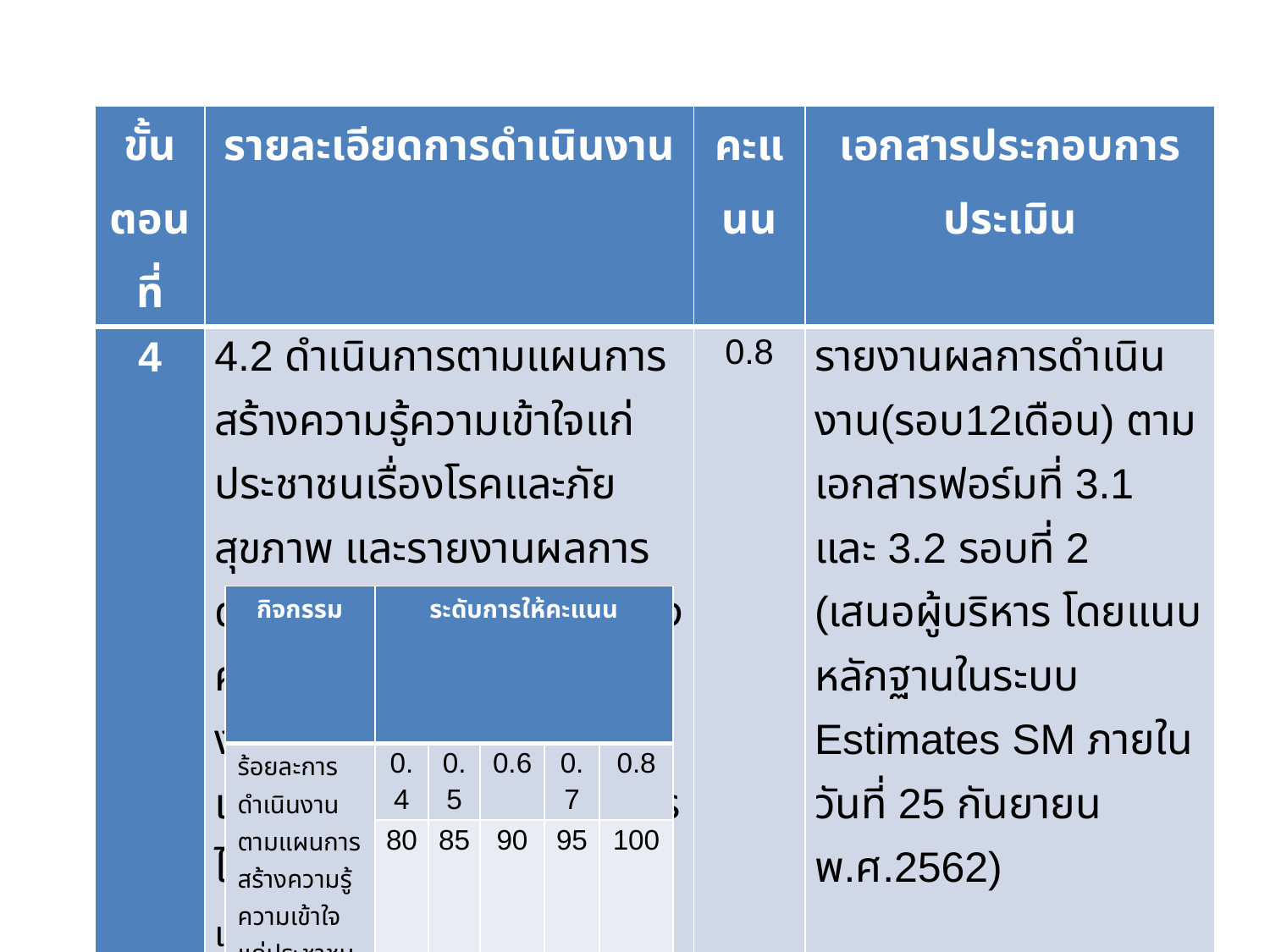

| ขั้นตอนที่ | รายละเอียดการดำเนินงาน | คะแนน | เอกสารประกอบการประเมิน |
| --- | --- | --- | --- |
| 4 | 4.2 ดำเนินการตามแผนการสร้างความรู้ความเข้าใจแก่ประชาชนเรื่องโรคและภัยสุขภาพ และรายงานผลการดำเนินงานตามแผนการสร้างความรู้ความเข้าใจของหน่วยงาน ปี พ.ศ.2562 รอบ 12 เดือน พร้อมนำเสนอผู้บริหารได้ เกณฑ์การให้คะแนน | 0.8 | รายงานผลการดำเนินงาน(รอบ12เดือน) ตามเอกสารฟอร์มที่ 3.1 และ 3.2 รอบที่ 2 (เสนอผู้บริหาร โดยแนบหลักฐานในระบบ Estimates SM ภายในวันที่ 25 กันยายน พ.ศ.2562) |
| กิจกรรม | ระดับการให้คะแนน |  |  |  |  |
| --- | --- | --- | --- | --- | --- |
| ร้อยละการดำเนินงานตามแผนการสร้างความรู้ความเข้าใจแก่ประชาชนรอบ 12 เดือน | 0.4 | 0.5 | 0.6 | 0.7 | 0.8 |
|  | 80 | 85 | 90 | 95 | 100 |